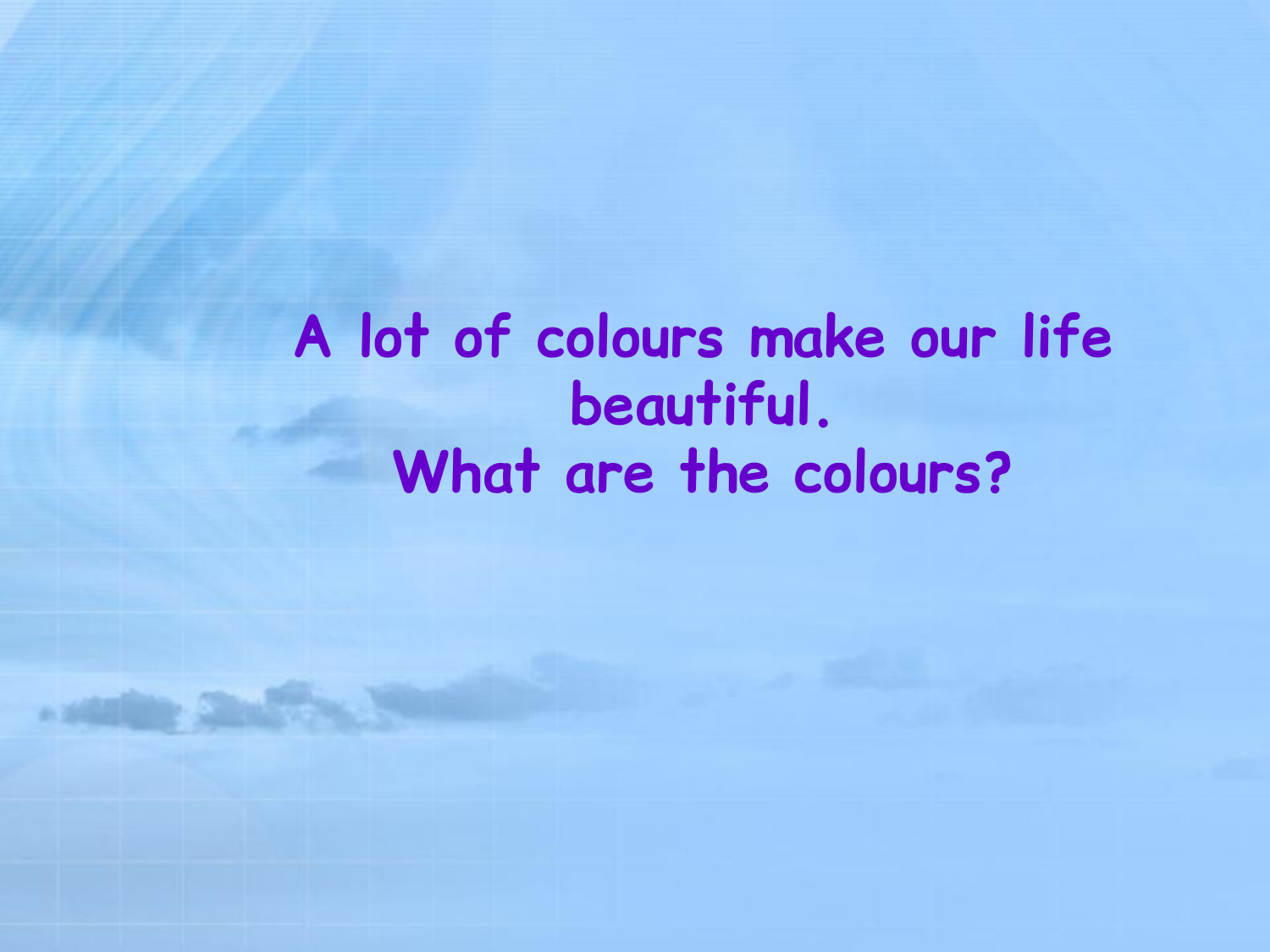

# A lot of colours make our life beautiful. What are the colours?